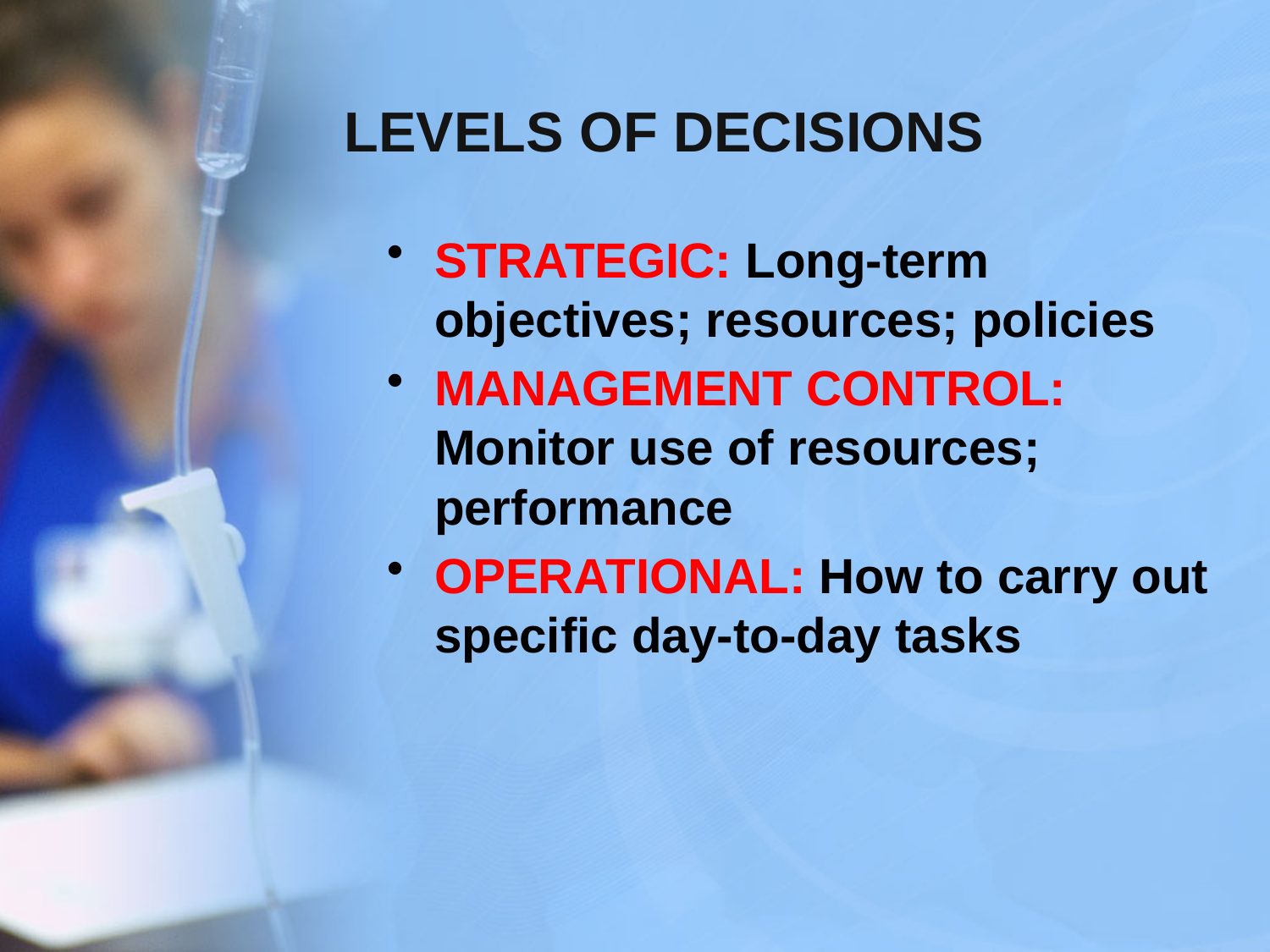

# LEVELS OF DECISIONS
STRATEGIC: Long-term objectives; resources; policies
MANAGEMENT CONTROL: Monitor use of resources; performance
OPERATIONAL: How to carry out specific day-to-day tasks